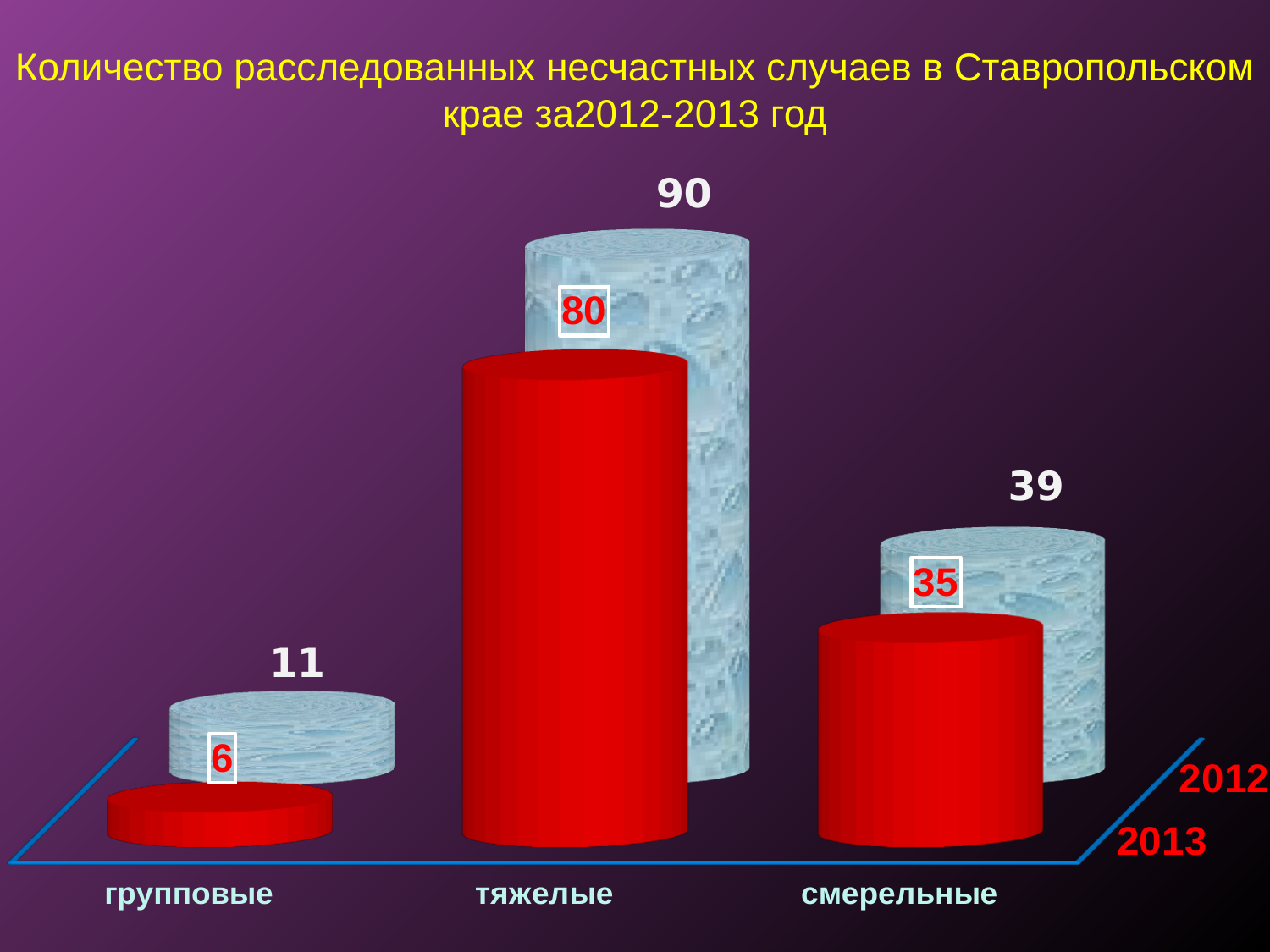

Количество расследованных несчастных случаев в Ставропольском крае за2012-2013 год

[unsupported chart]